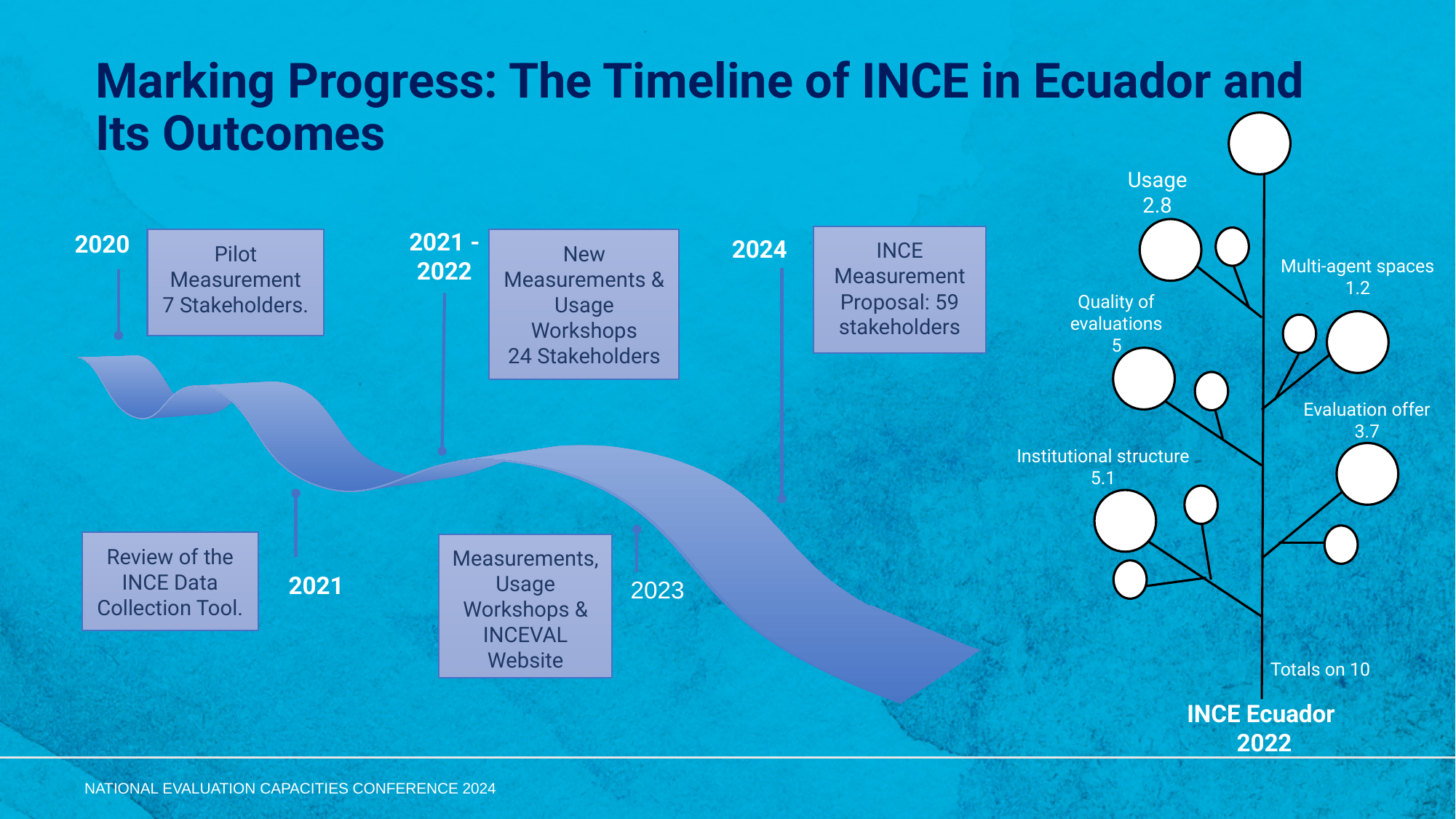

# Marking Progress: The Timeline of INCE in Ecuador and Its Outcomes

Usage
2.8

Multi-agent spaces
1.2
2020

2024
INCE Measurement
Proposal: 59 stakeholders

Pilot Measurement
7 Stakeholders.
New Measurements & Usage Workshops
24 Stakeholders
2021 - 2022

Quality of evaluations
5

Evaluation offer
3.7
Institutional structure
5.1

Review of the INCE Data Collection Tool.
Measurements, Usage Workshops & INCEVAL Website
2021

2023

Totals on 10
INCE Ecuador
2022